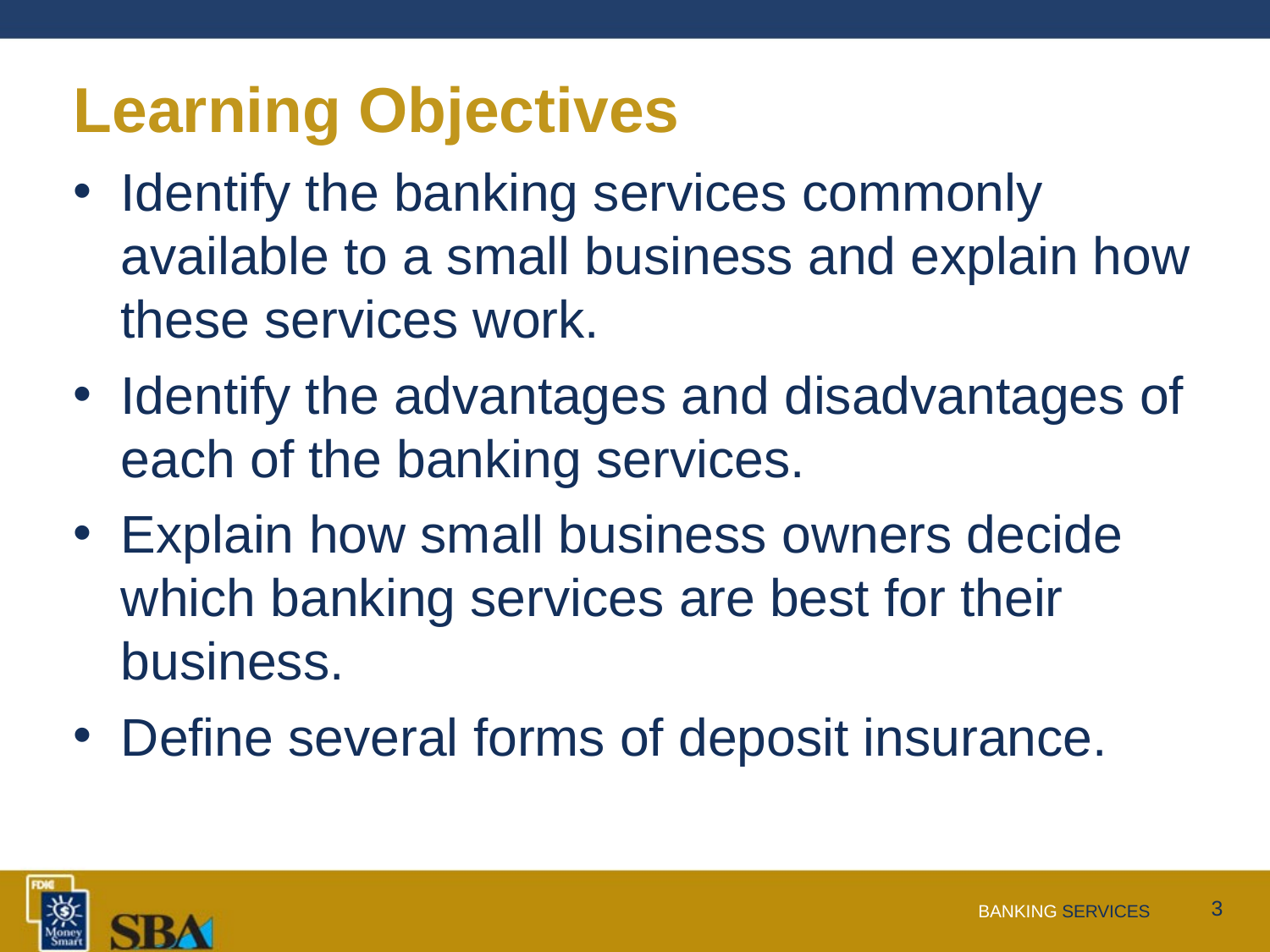

# Learning Objectives
Identify the banking services commonly available to a small business and explain how these services work.
Identify the advantages and disadvantages of each of the banking services.
Explain how small business owners decide which banking services are best for their business.
Define several forms of deposit insurance.